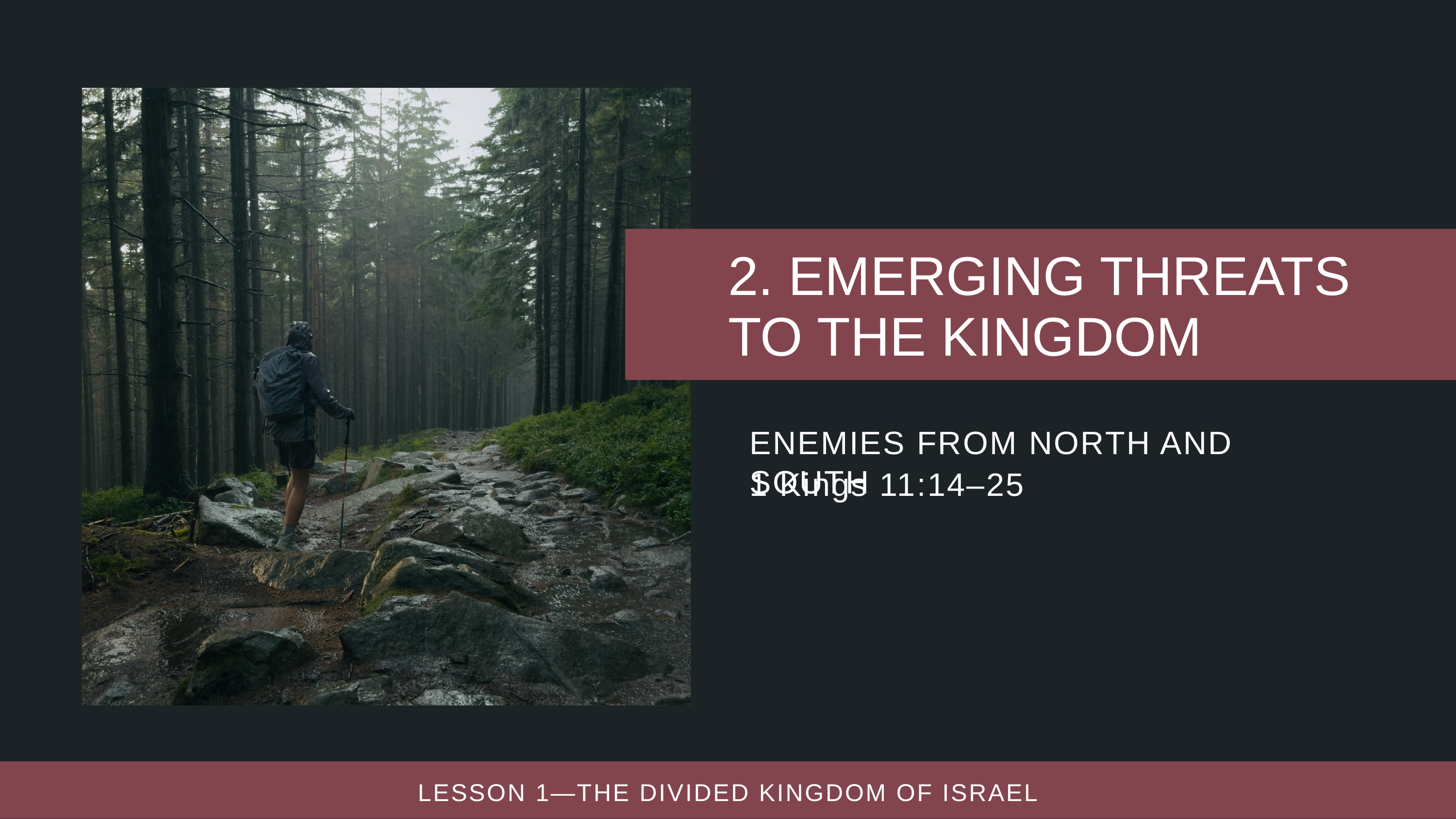

ENEMIES FROM NORTH AND SOUTH
1 Kings 11:14–25